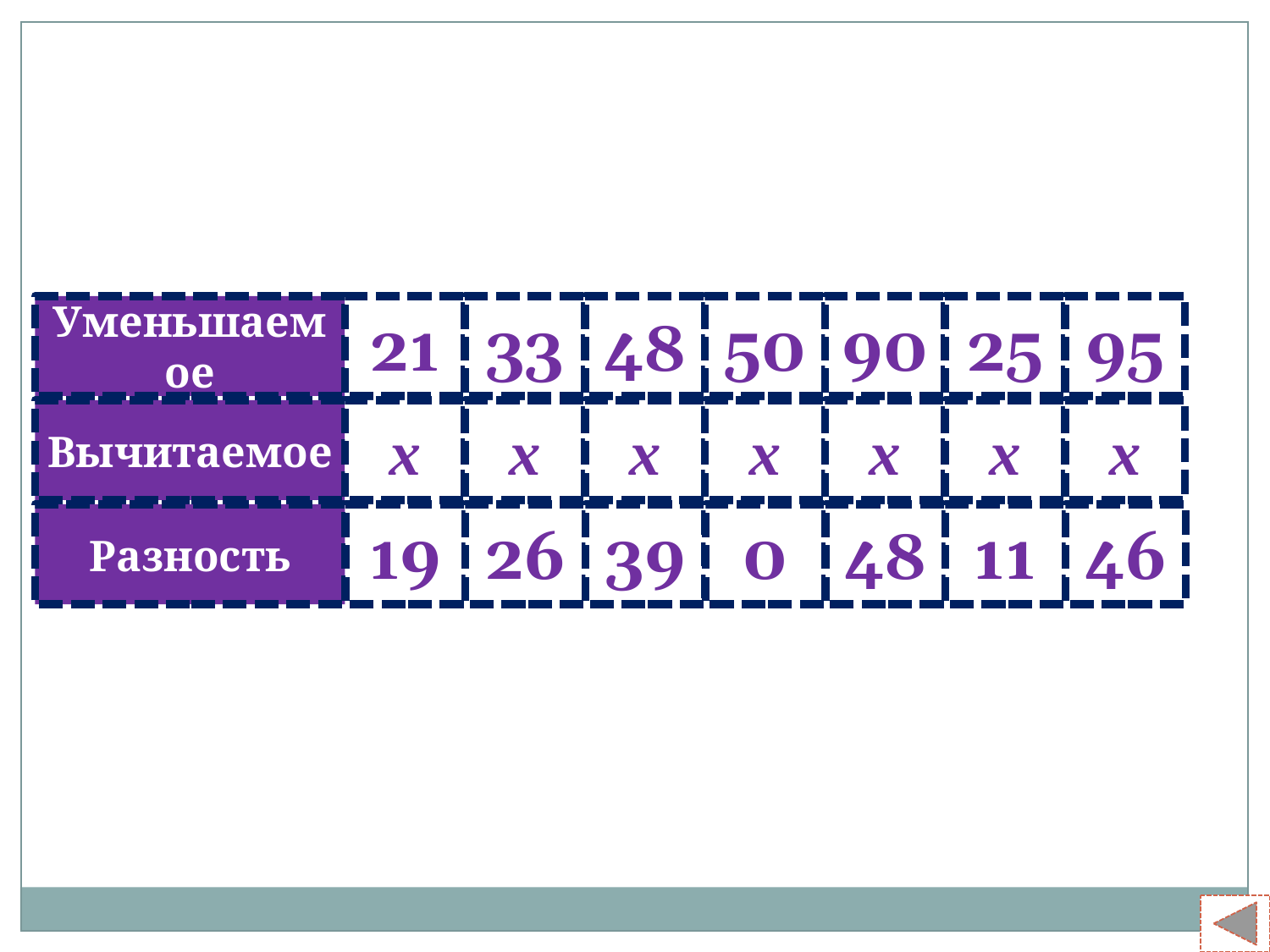

Уменьшаемое
21
33
48
50
90
25
95
х
х
х
х
х
х
х
19
26
39
0
48
11
46
Вычитаемое
Разность